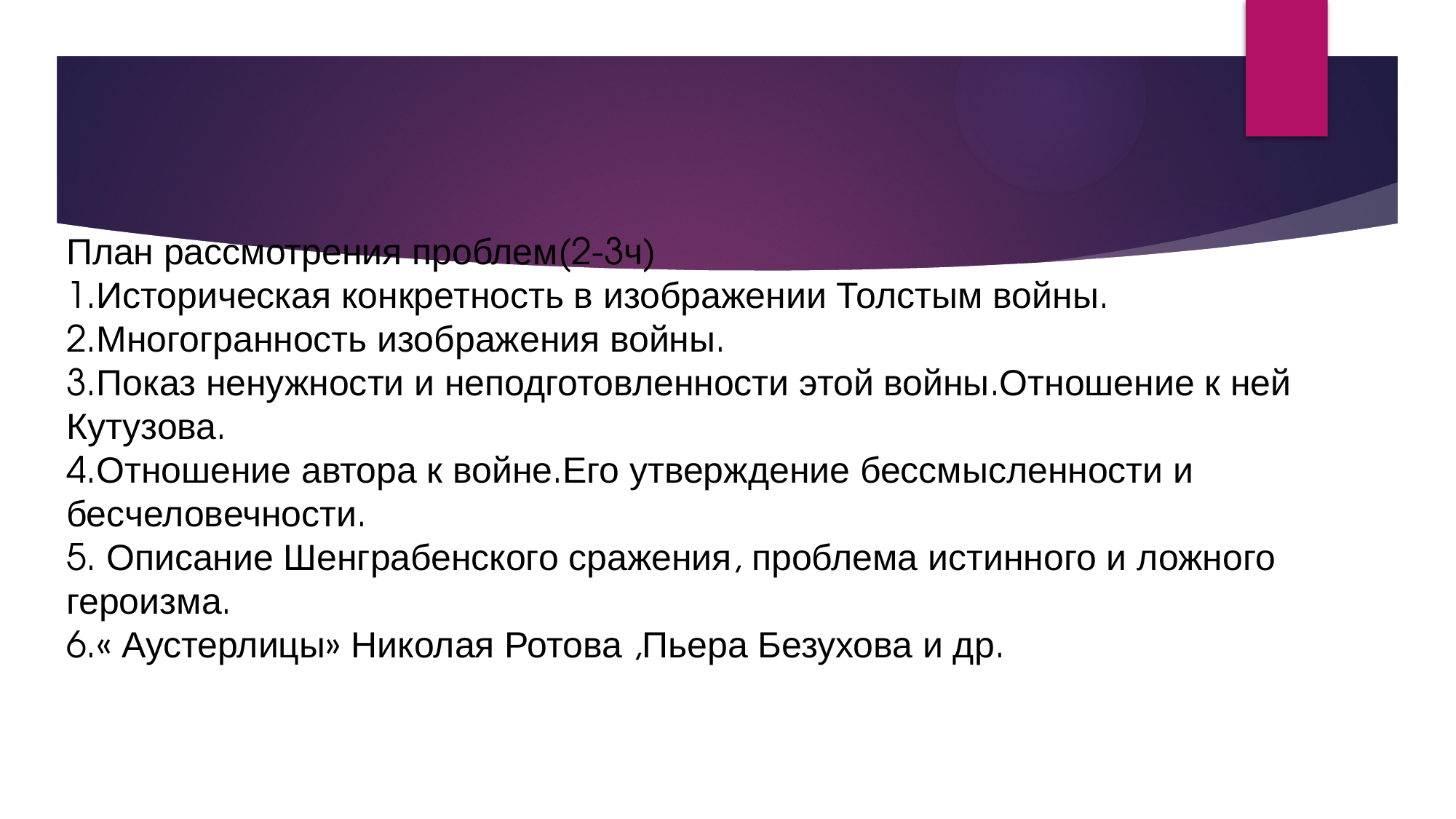

# План рассмотрения проблем(2-3ч) 1.Историческая конкретность в изображении Толстым войны. 2.Многогранность изображения войны. 3.Показ ненужности и неподготовленности этой войны.Отношение к ней Кутузова. 4.Отношение автора к войне.Его утверждение бессмысленности и бесчеловечности. 5. Описание Шенграбенского сражения, проблема истинного и ложного героизма. 6.« Аустерлицы» Николая Ротова ,Пьера Безухова и др.